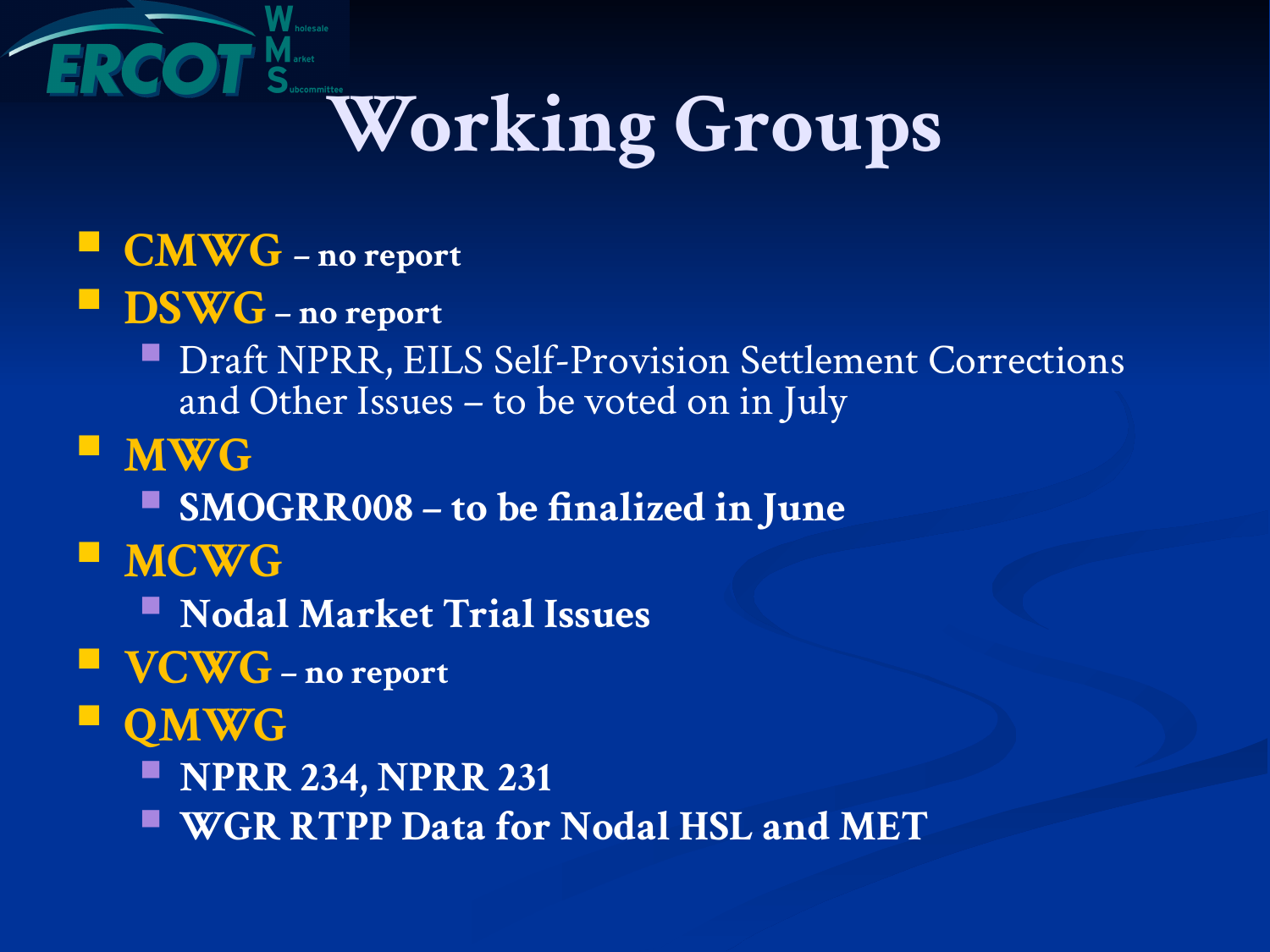

# Working Groups
CMWG – no report
DSWG – no report
Draft NPRR, EILS Self-Provision Settlement Corrections and Other Issues – to be voted on in July
MWG
SMOGRR008 – to be finalized in June
MCWG
Nodal Market Trial Issues
VCWG – no report
QMWG
NPRR 234, NPRR 231
WGR RTPP Data for Nodal HSL and MET